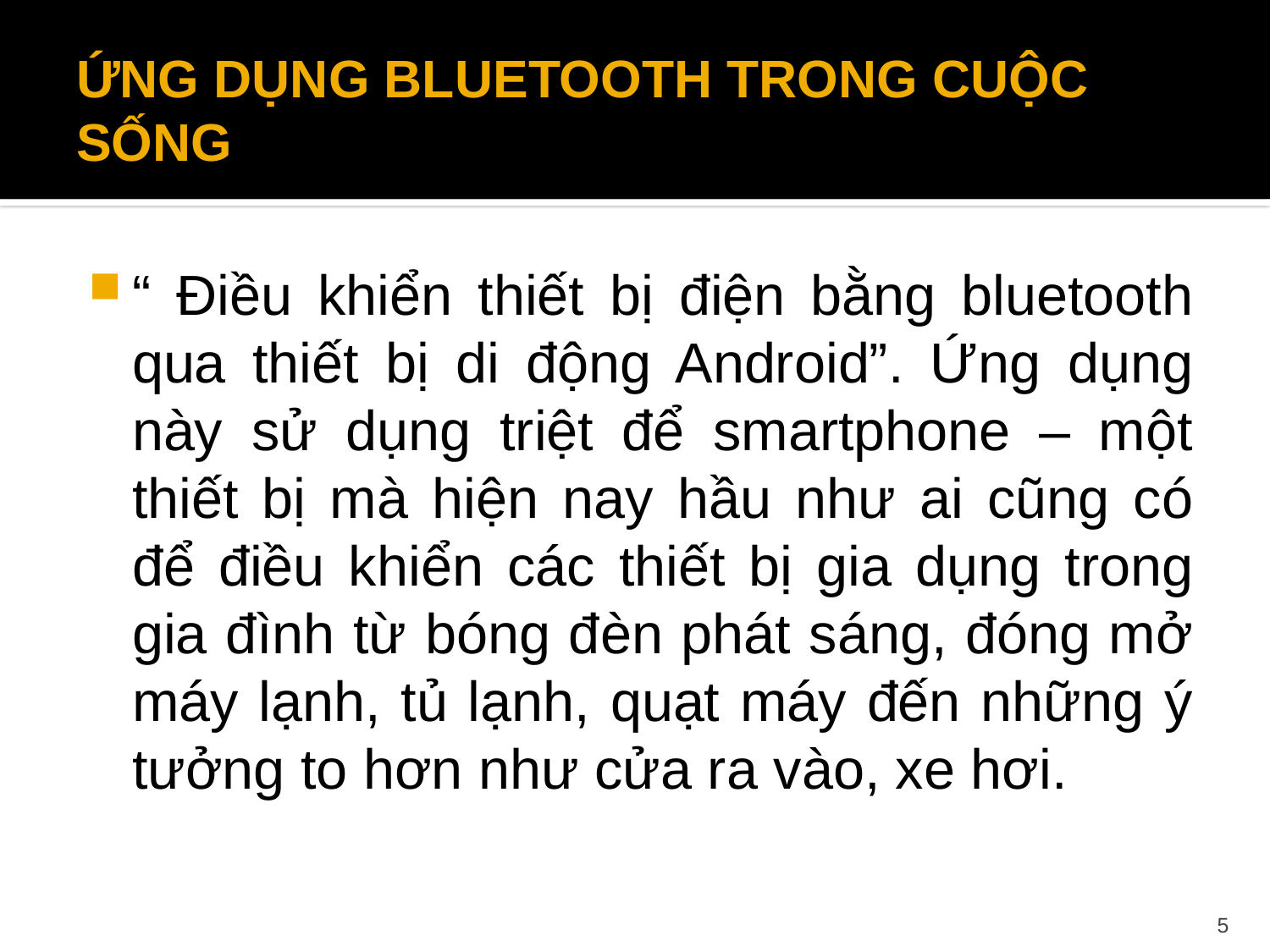

# ỨNG DỤNG BLUETOOTH TRONG CUỘC SỐNG
“ Điều khiển thiết bị điện bằng bluetooth qua thiết bị di động Android”. Ứng dụng này sử dụng triệt để smartphone – một thiết bị mà hiện nay hầu như ai cũng có để điều khiển các thiết bị gia dụng trong gia đình từ bóng đèn phát sáng, đóng mở máy lạnh, tủ lạnh, quạt máy đến những ý tưởng to hơn như cửa ra vào, xe hơi.
5